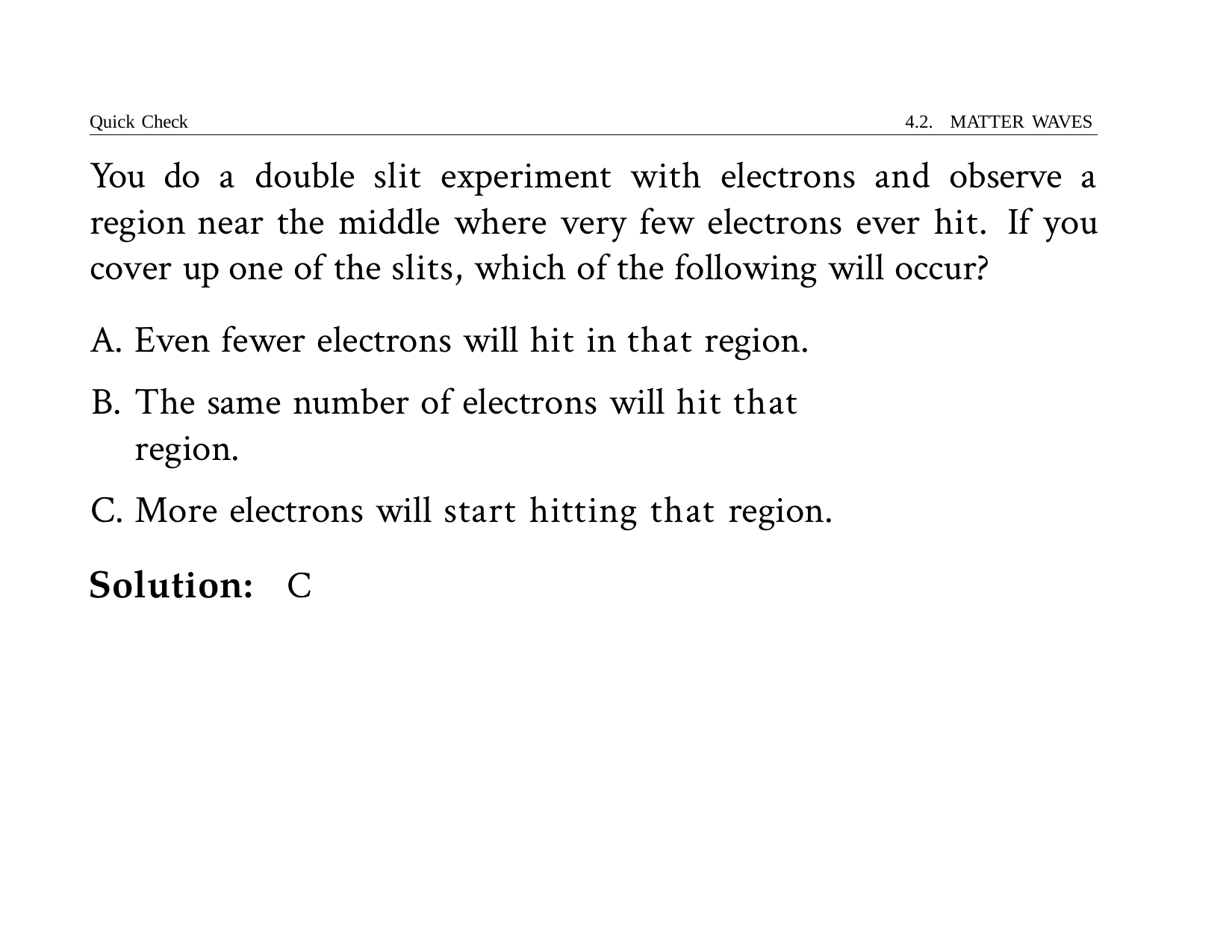

Quick Check	4.2.  MATTER WAVES

# You do a double slit experiment with electrons and observe a region near the middle where very few electrons ever hit. If you cover up one of the slits, which of the following will occur?
Even fewer electrons will hit in that region.
The same number of electrons will hit that region.
More electrons will start hitting that region.
Solution:	C